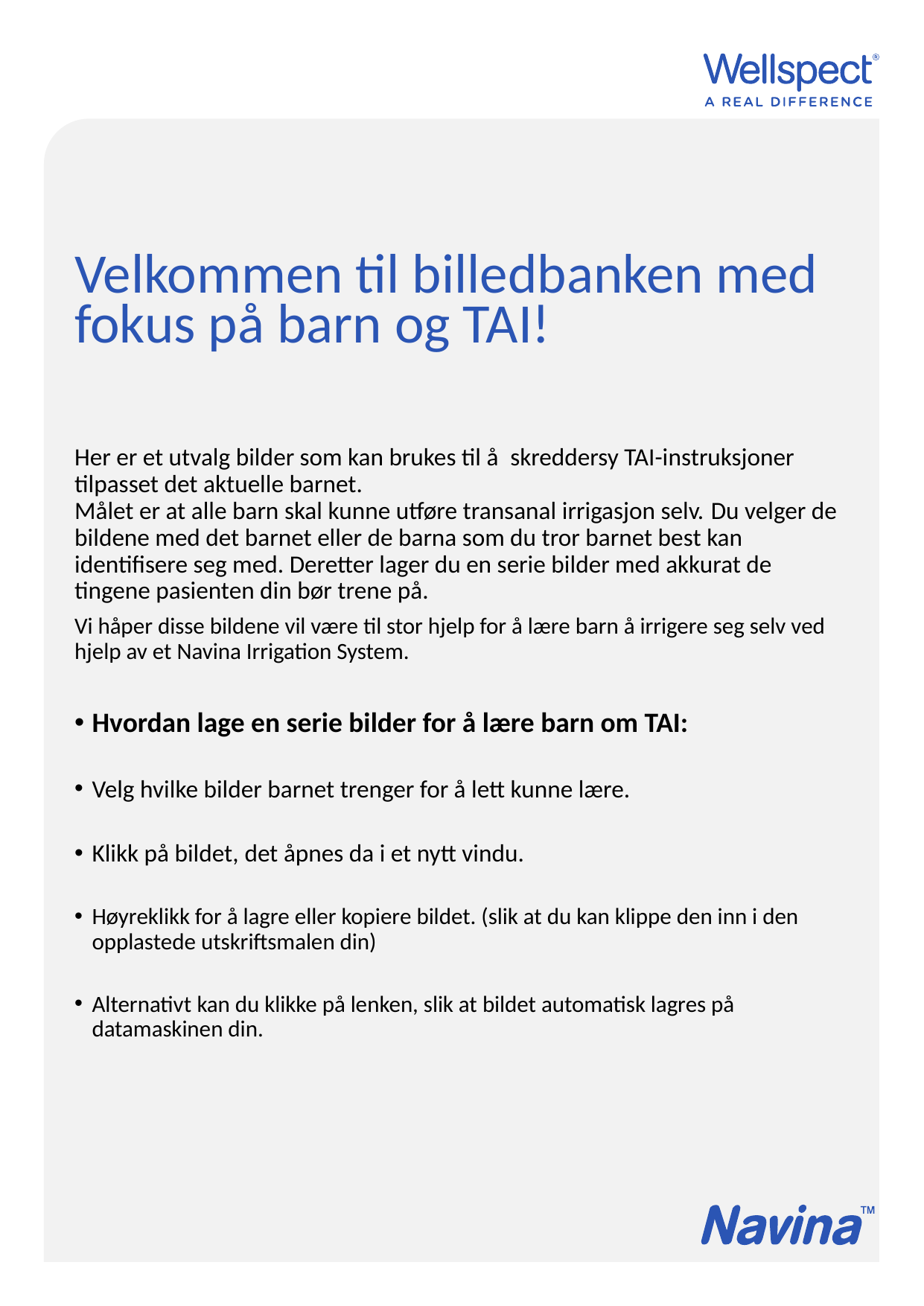

# Velkommen til billedbanken med fokus på barn og TAI!
Her er et utvalg bilder som kan brukes til å  skreddersy TAI-instruksjoner tilpasset det aktuelle barnet.
Målet er at alle barn skal kunne utføre transanal irrigasjon selv. Du velger de bildene med det barnet eller de barna som du tror barnet best kan identifisere seg med. Deretter lager du en serie bilder med akkurat de tingene pasienten din bør trene på.
Vi håper disse bildene vil være til stor hjelp for å lære barn å irrigere seg selv ved hjelp av et Navina Irrigation System.

Hvordan lage en serie bilder for å lære barn om TAI:
Velg hvilke bilder barnet trenger for å lett kunne lære.
Klikk på bildet, det åpnes da i et nytt vindu.
Høyreklikk for å lagre eller kopiere bildet. (slik at du kan klippe den inn i den opplastede utskriftsmalen din)
Alternativt kan du klikke på lenken, slik at bildet automatisk lagres på datamaskinen din.